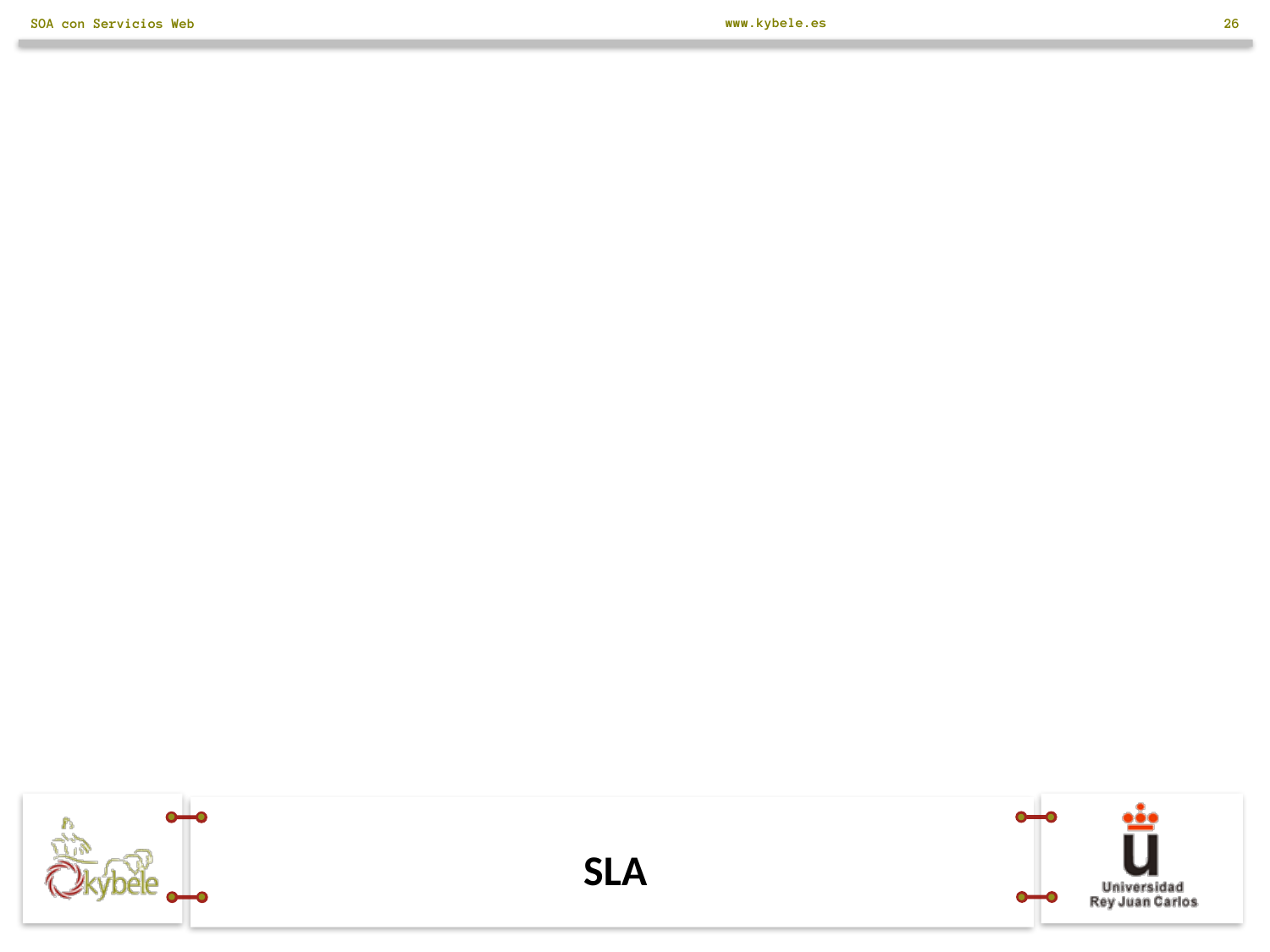

SOA con Servicios Web
26

# SLA